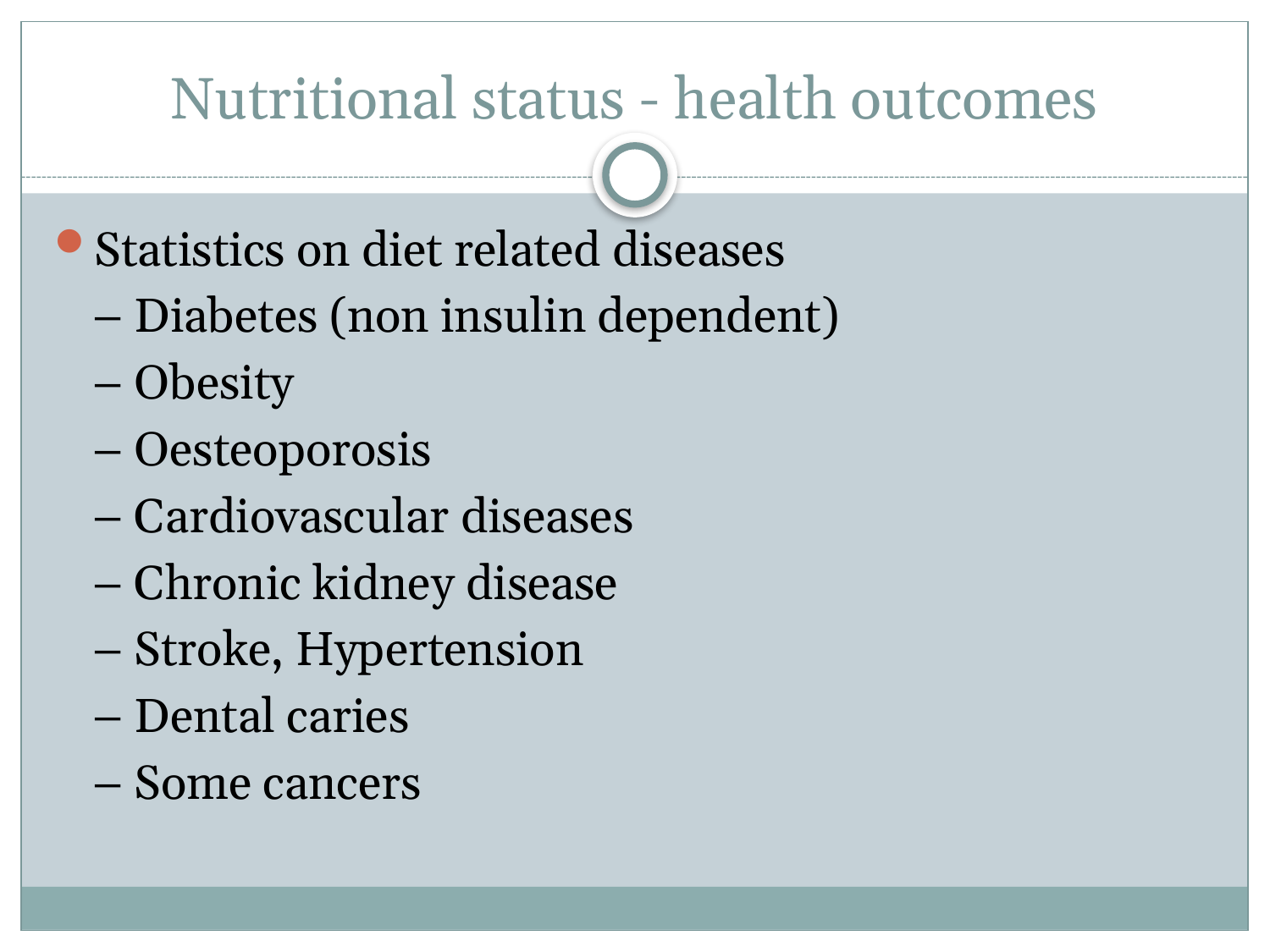

# Nutritional status - health outcomes
Statistics on diet related diseases
	– Diabetes (non insulin dependent)
	– Obesity
	– Oesteoporosis
	– Cardiovascular diseases
	– Chronic kidney disease
	– Stroke, Hypertension
	– Dental caries
	– Some cancers